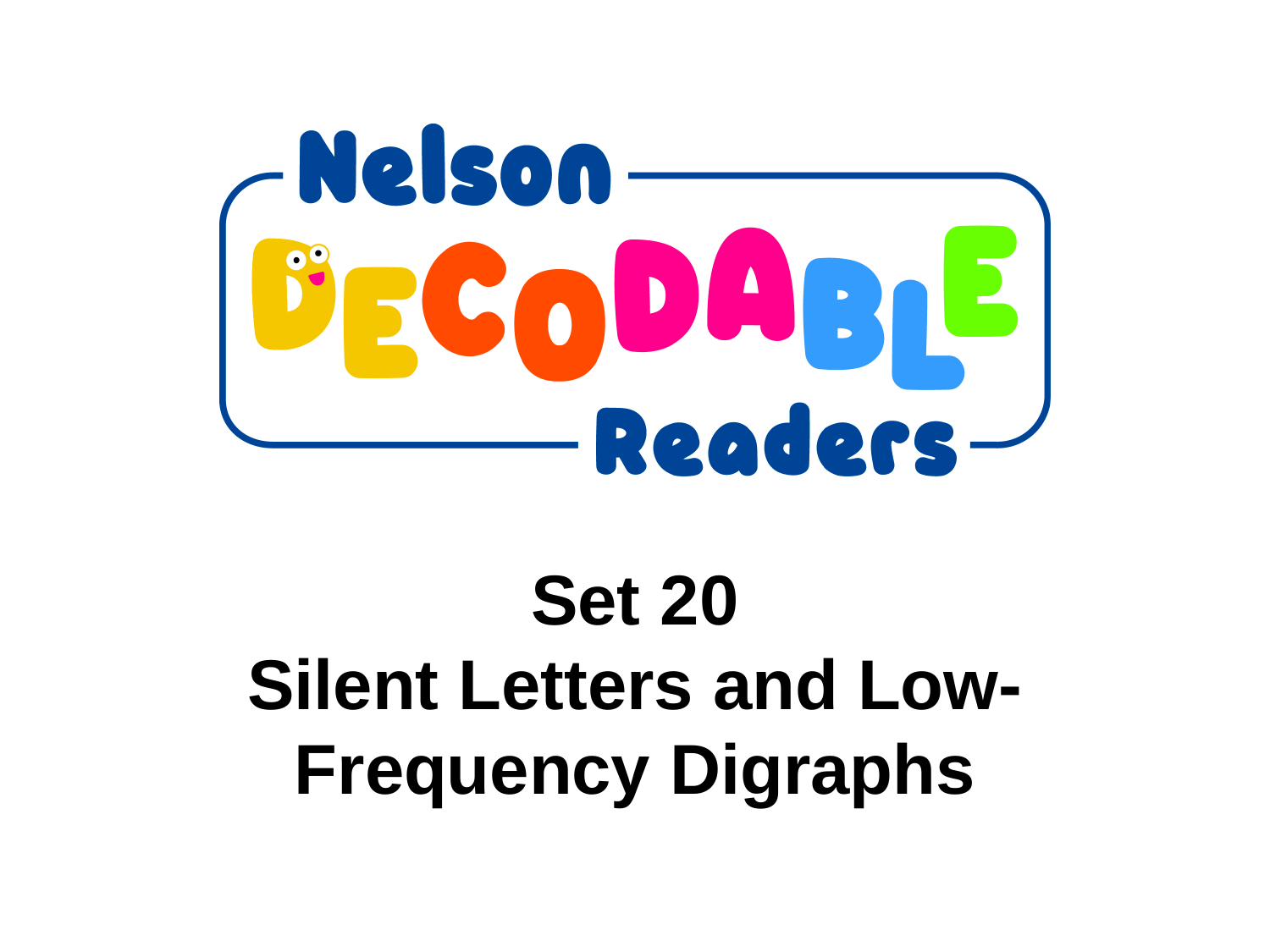

Set 20
Silent Letters and Low-Frequency Digraphs